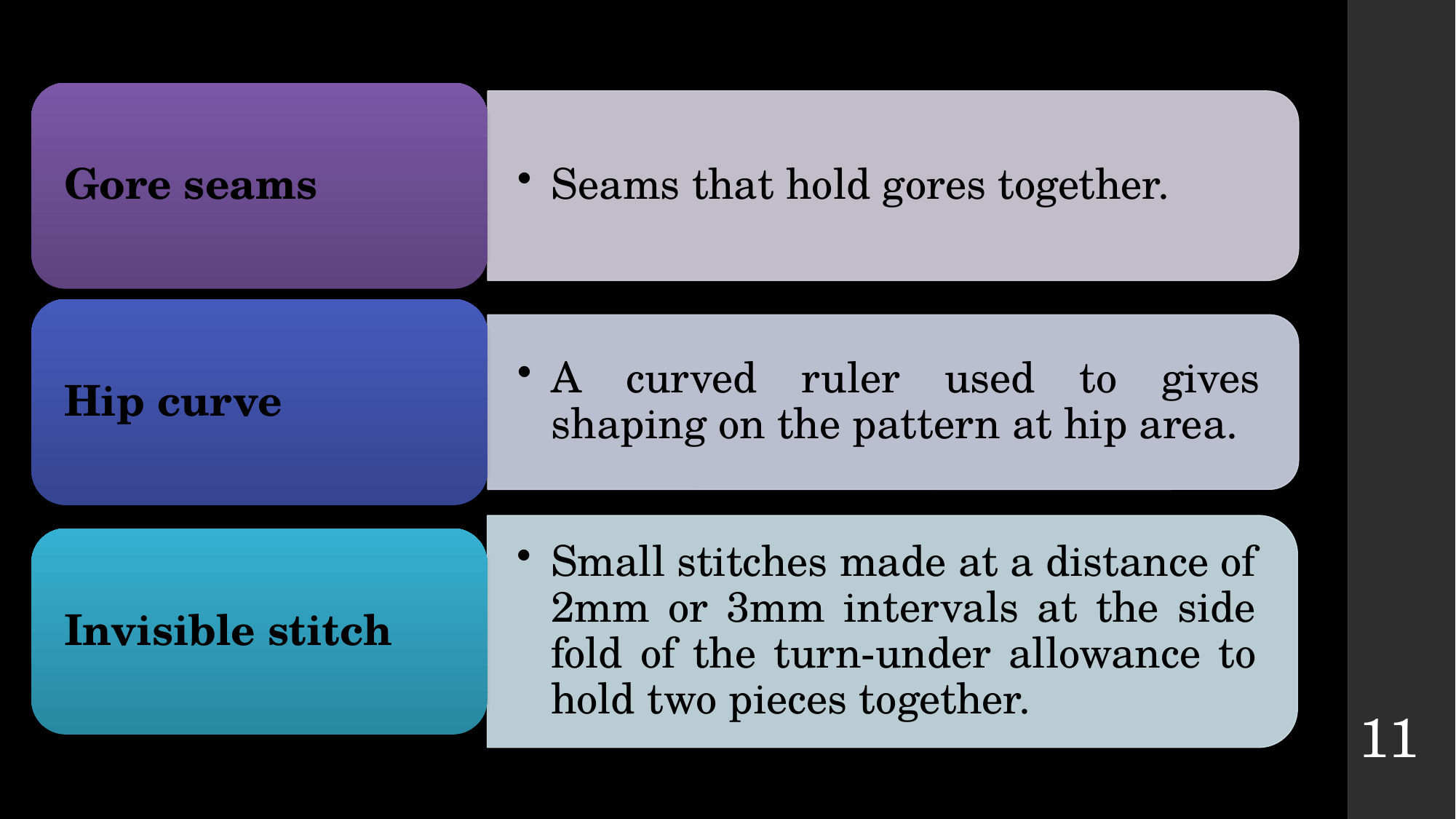

Seams that hold gores together.
Gore seams
A curved ruler used to gives shaping on the pattern at hip area.
Hip curve
Small stitches made at a distance of 2mm or 3mm intervals at the side fold of the turn-under allowance to hold two pieces together.
Invisible stitch
11